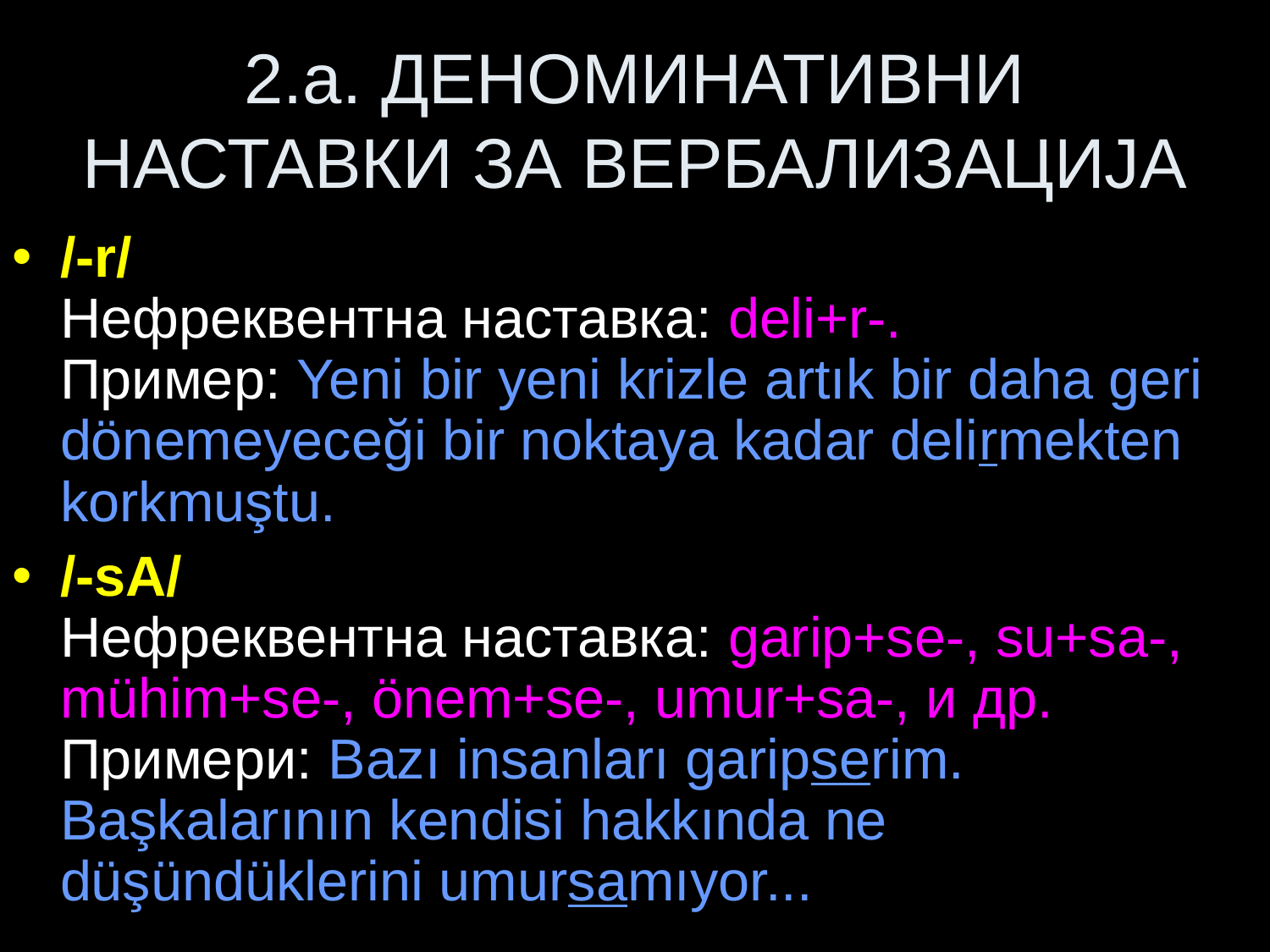

# 2.a. ДЕНОМИНАТИВНИ НАСТАВКИ ЗА ВЕРБАЛИЗАЦИЈА
/-r/
Нефреквентна наставка: deli+r-.
Пример: Yeni bir yeni krizle artık bir daha geri dönemeyeceği bir noktaya kadar delirmekten korkmuştu.
/-sA/
Нефреквентна наставка: garip+se-, su+sa-, mühim+se-, önem+se-, umur+sa-, и др.
Примери: Bazı insanları garipserim.
Başkalarının kendisi hakkında ne düşündüklerini umursamıyor...